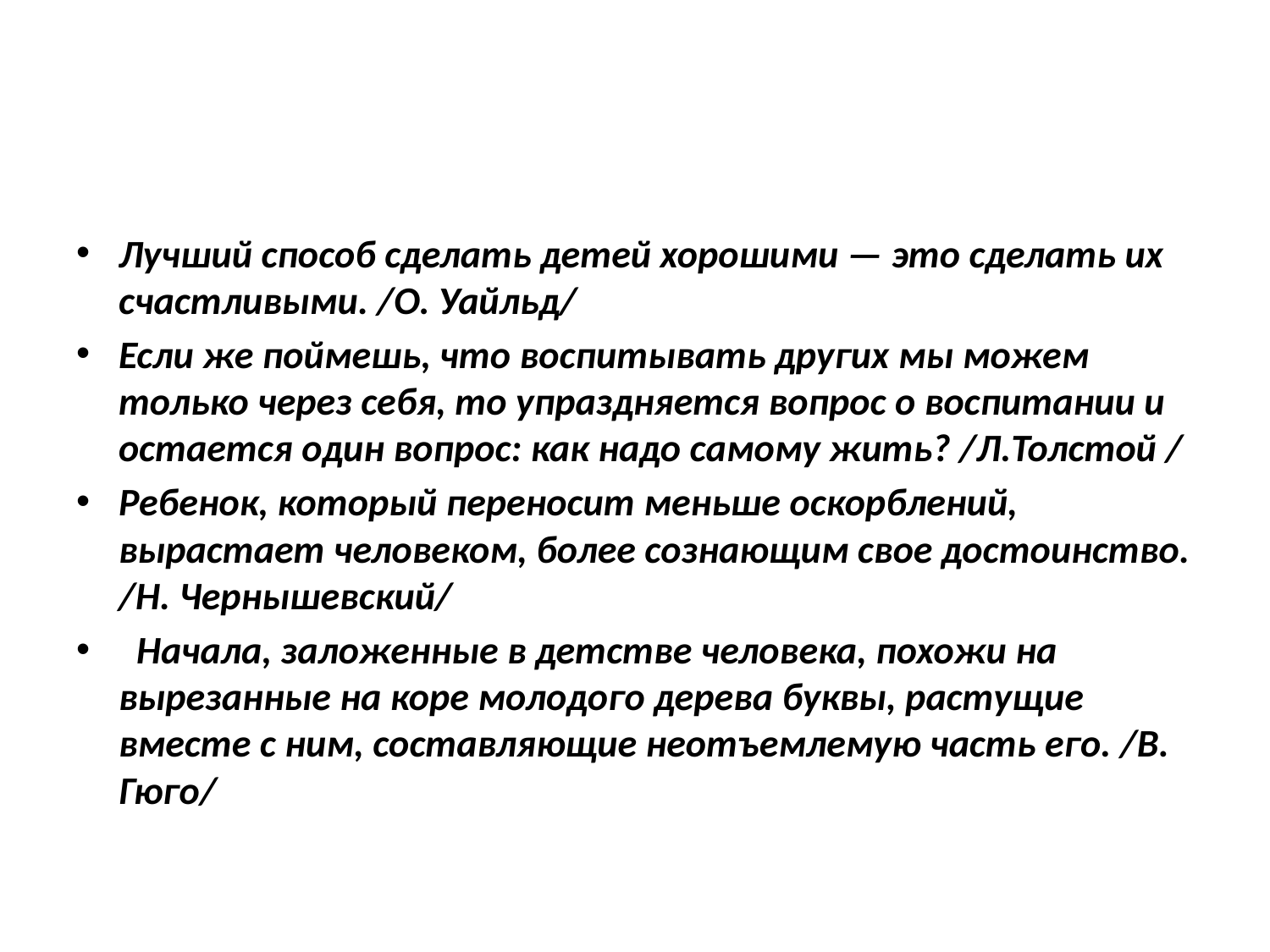

#
Лучший способ сделать детей хорошими — это сделать их счастливыми. /О. Уайльд/
Если же поймешь, что воспитывать других мы можем только через себя, то упраздняется вопрос о воспитании и остается один вопрос: как надо самому жить? /Л.Толстой /
Ребенок, который переносит меньше оскорблений, вырастает человеком, более сознающим свое достоинство. /Н. Чернышевский/
  Начала, заложенные в детстве человека, похожи на вырезанные на коре молодого дерева буквы, растущие вместе с ним, составляющие неотъемлемую часть его. /В. Гюго/